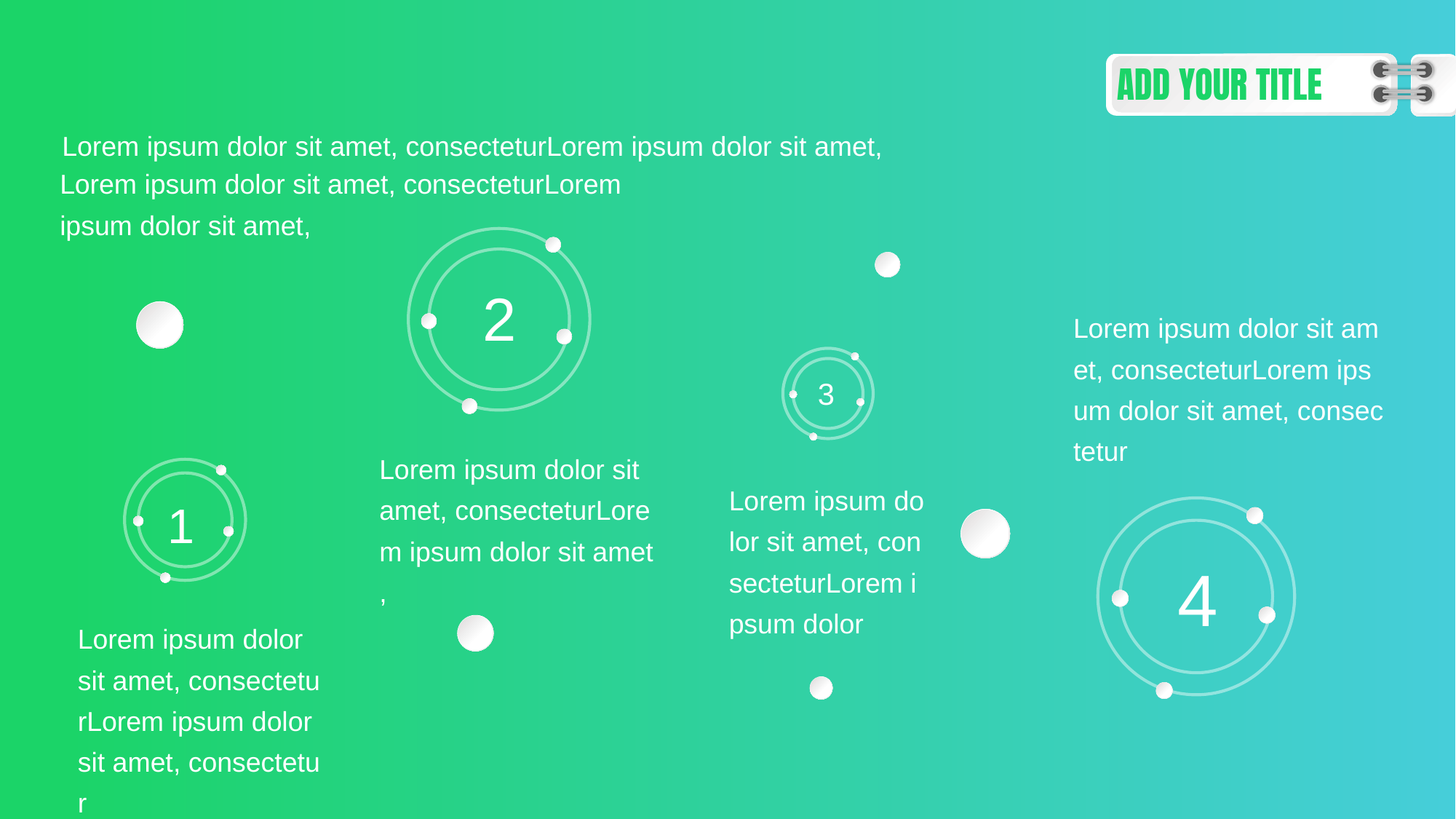

ADD YOUR TITLE

Lorem ipsum dolor sit amet, consecteturLorem ipsum dolor sit amet,
Lorem ipsum dolor sit amet, consecteturLorem ipsum dolor sit amet,

2
Lorem ipsum dolor sit amet, consecteturLorem ipsum dolor sit amet, consectetur

3
Lorem ipsum dolor sit amet, consecteturLorem ipsum dolor sit amet,

Lorem ipsum dolor sit amet, consecteturLorem ipsum dolor
1

4
Lorem ipsum dolor sit amet, consecteturLorem ipsum dolor sit amet, consectetur